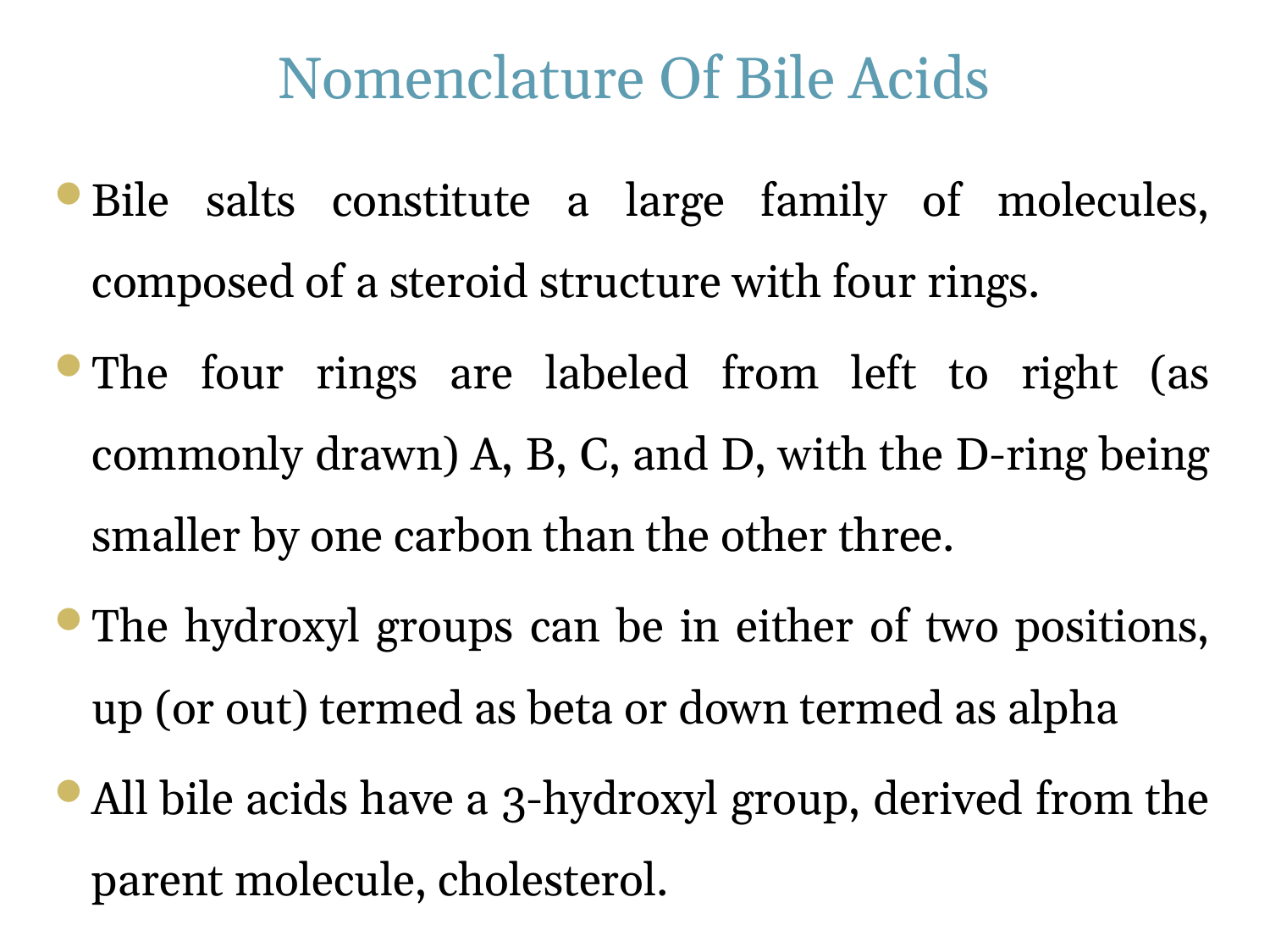

# Nomenclature Of Bile Acids
Bile salts constitute a large family of molecules, composed of a steroid structure with four rings.
The four rings are labeled from left to right (as commonly drawn) A, B, C, and D, with the D-ring being smaller by one carbon than the other three.
The hydroxyl groups can be in either of two positions, up (or out) termed as beta or down termed as alpha
All bile acids have a 3-hydroxyl group, derived from the parent molecule, cholesterol.

8